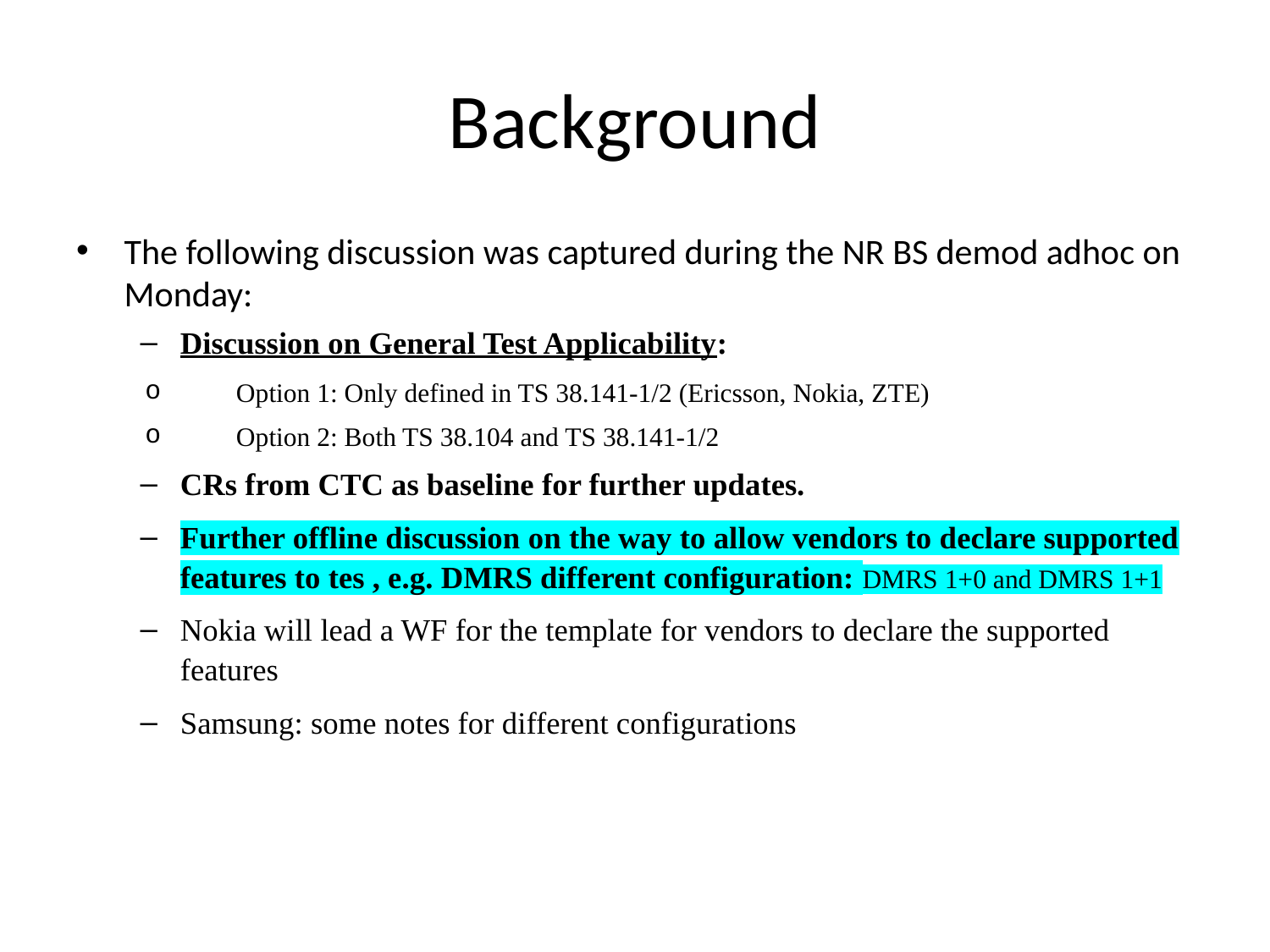

# Background
The following discussion was captured during the NR BS demod adhoc on Monday:
Discussion on General Test Applicability:
Option 1: Only defined in TS 38.141-1/2 (Ericsson, Nokia, ZTE)
Option 2: Both TS 38.104 and TS 38.141-1/2
CRs from CTC as baseline for further updates.
Further offline discussion on the way to allow vendors to declare supported features to tes , e.g. DMRS different configuration: DMRS 1+0 and DMRS 1+1
Nokia will lead a WF for the template for vendors to declare the supported features
Samsung: some notes for different configurations